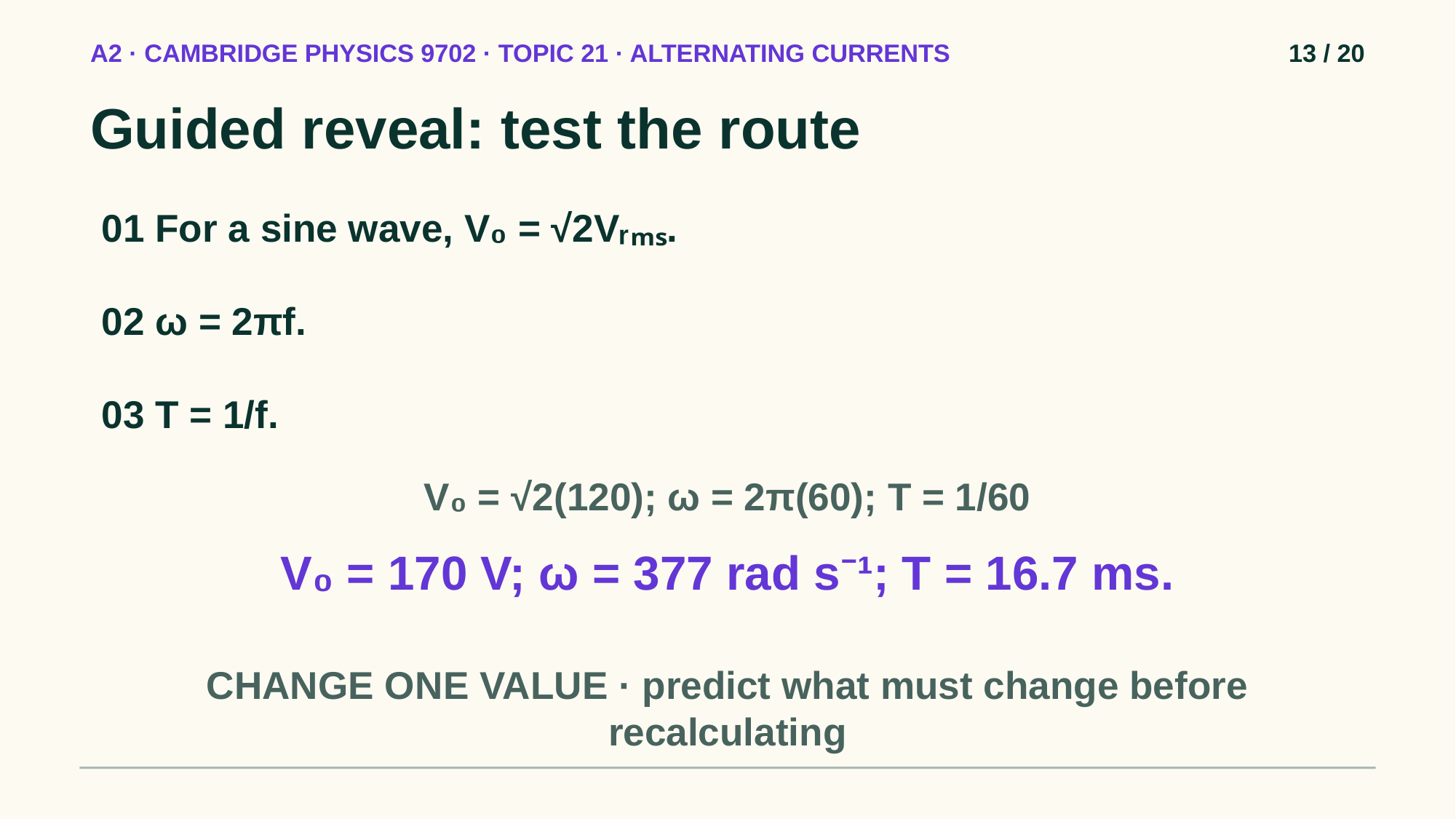

A2 · CAMBRIDGE PHYSICS 9702 · TOPIC 21 · ALTERNATING CURRENTS
13 / 20
Guided reveal: test the route
01 For a sine wave, V₀ = √2Vᵣₘₛ.
02 ω = 2πf.
03 T = 1/f.
V₀ = √2(120); ω = 2π(60); T = 1/60
V₀ = 170 V; ω = 377 rad s⁻¹; T = 16.7 ms.
CHANGE ONE VALUE · predict what must change before recalculating